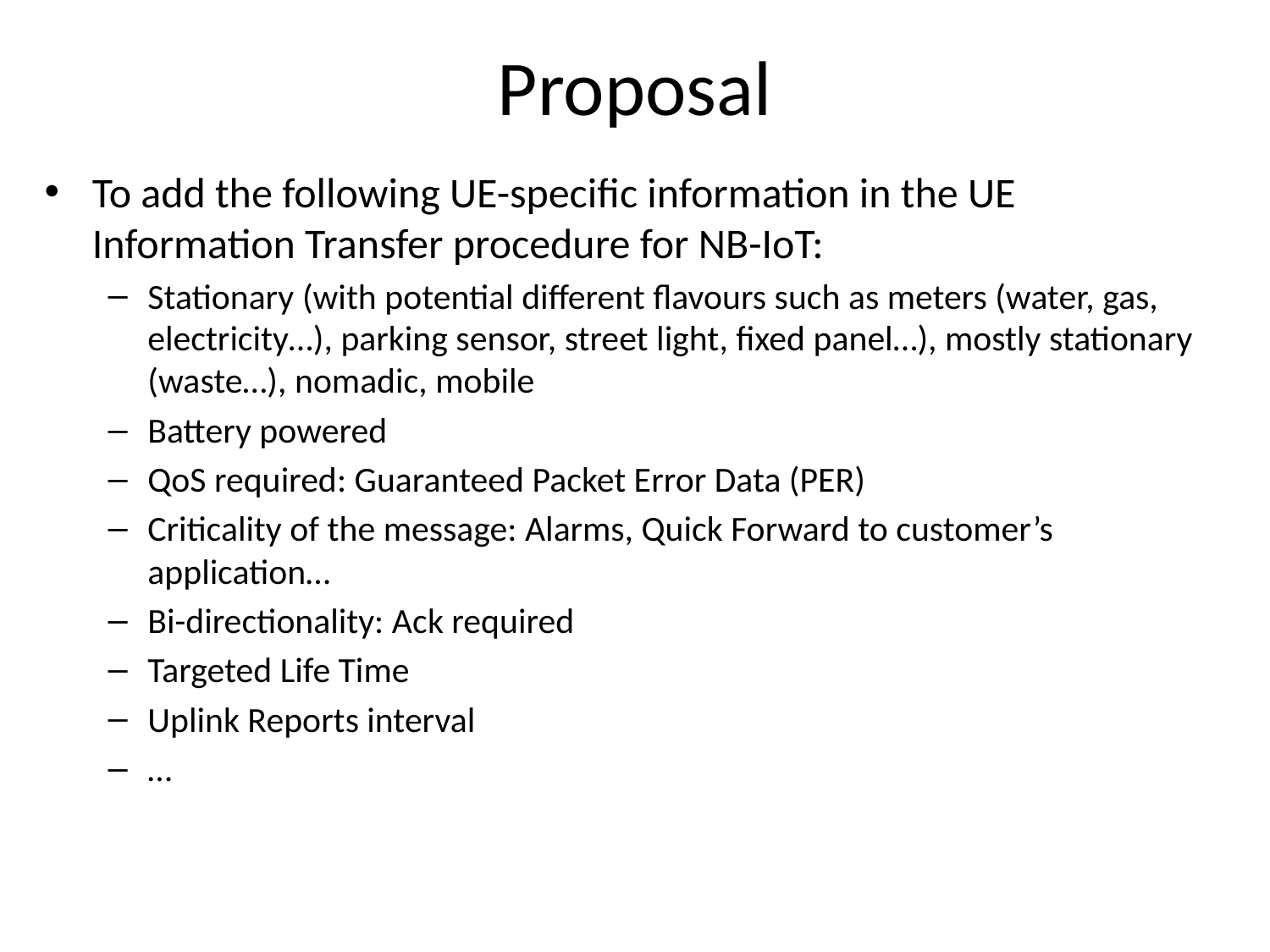

# Proposal
To add the following UE-specific information in the UE Information Transfer procedure for NB-IoT:
Stationary (with potential different flavours such as meters (water, gas, electricity…), parking sensor, street light, fixed panel…), mostly stationary (waste…), nomadic, mobile
Battery powered
QoS required: Guaranteed Packet Error Data (PER)
Criticality of the message: Alarms, Quick Forward to customer’s application…
Bi-directionality: Ack required
Targeted Life Time
Uplink Reports interval
…